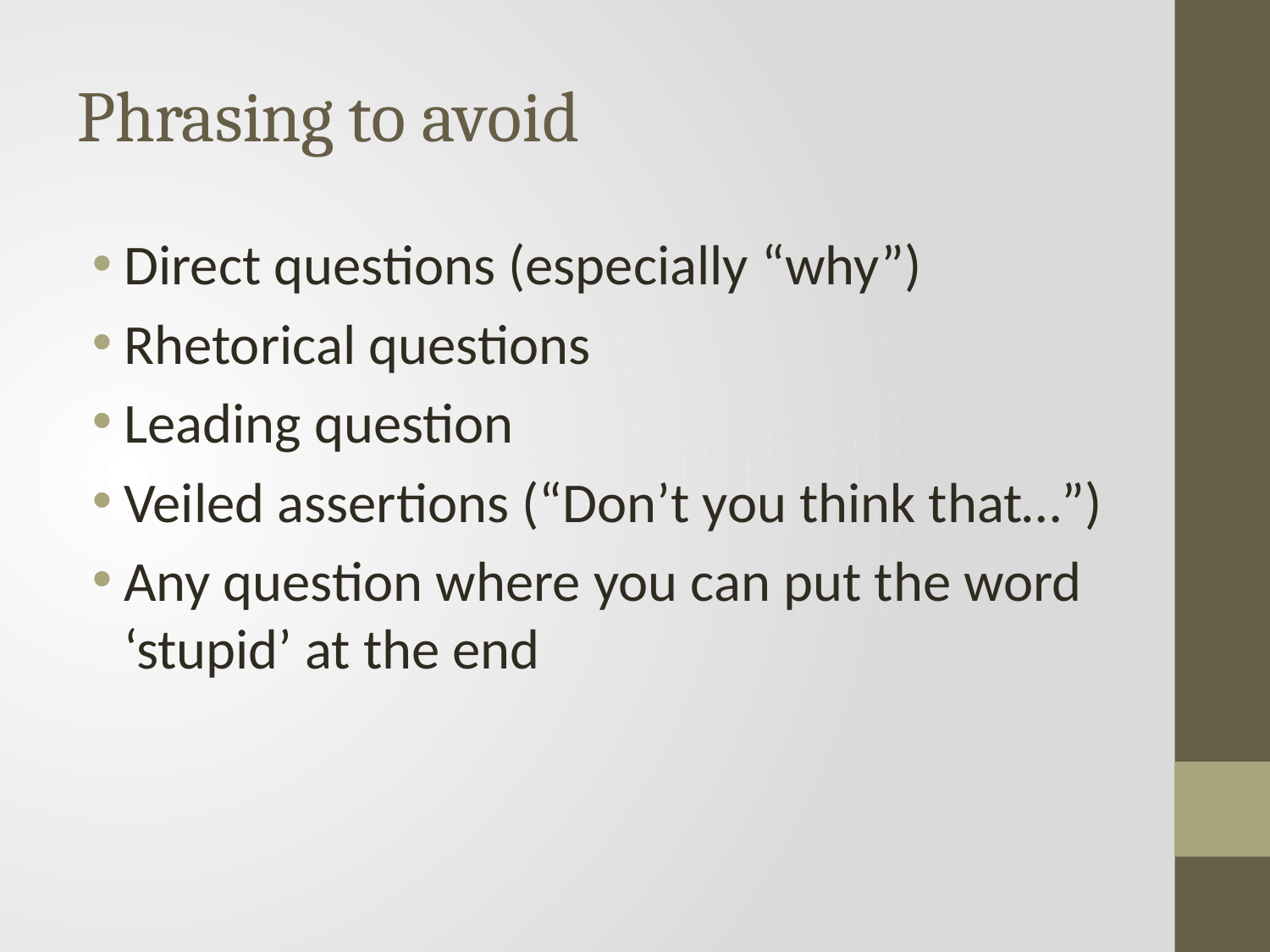

# Phrasing to avoid
Direct questions (especially “why”)
Rhetorical questions
Leading question
Veiled assertions (“Don’t you think that…”)
Any question where you can put the word ‘stupid’ at the end